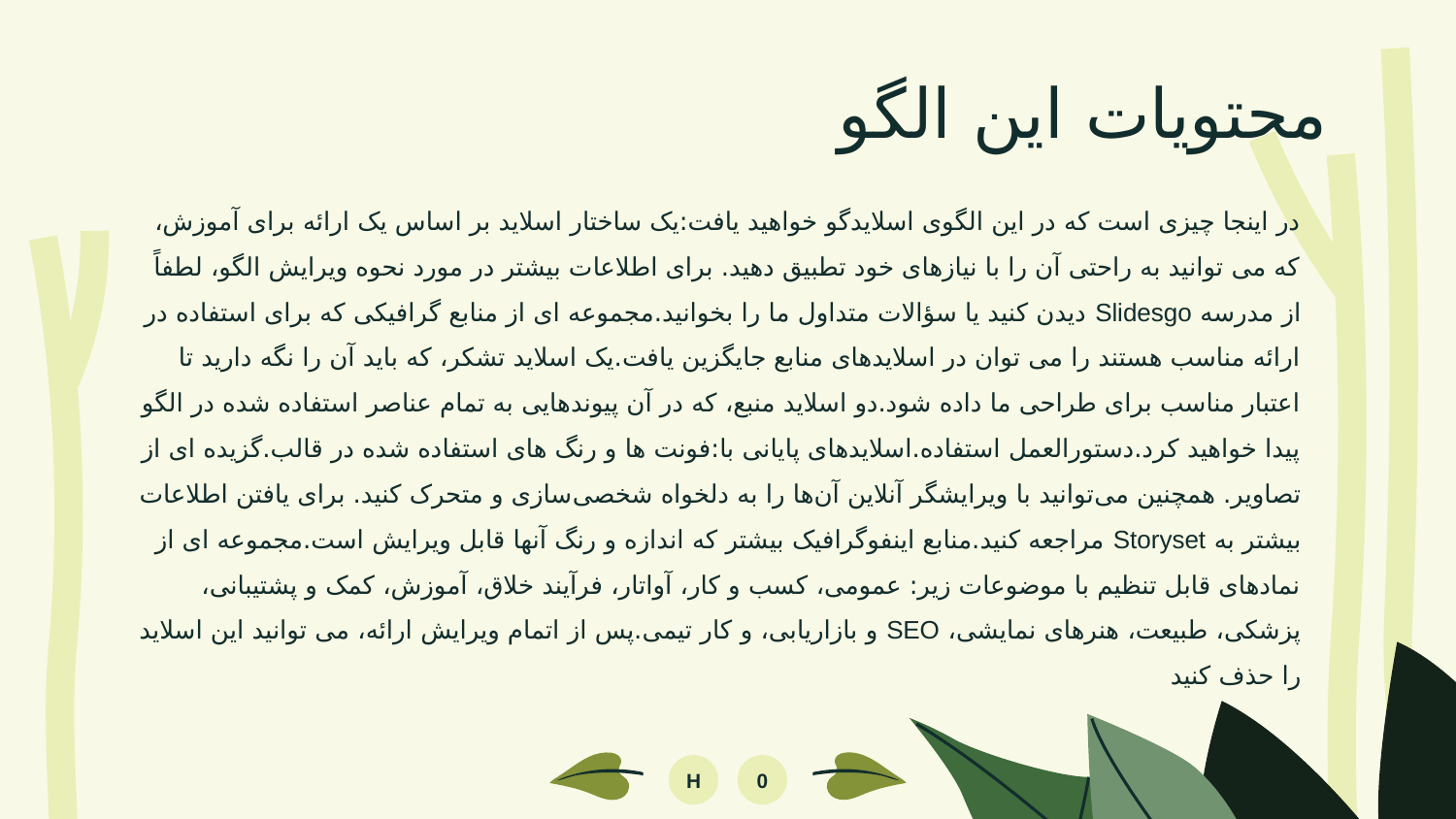

# محتویات این الگو
در اینجا چیزی است که در این الگوی اسلایدگو خواهید یافت:یک ساختار اسلاید بر اساس یک ارائه برای آموزش، که می توانید به راحتی آن را با نیازهای خود تطبیق دهید. برای اطلاعات بیشتر در مورد نحوه ویرایش الگو، لطفاً از مدرسه Slidesgo دیدن کنید یا سؤالات متداول ما را بخوانید.مجموعه ای از منابع گرافیکی که برای استفاده در ارائه مناسب هستند را می توان در اسلایدهای منابع جایگزین یافت.یک اسلاید تشکر، که باید آن را نگه دارید تا اعتبار مناسب برای طراحی ما داده شود.دو اسلاید منبع، که در آن پیوندهایی به تمام عناصر استفاده شده در الگو پیدا خواهید کرد.دستورالعمل استفاده.اسلایدهای پایانی با:فونت ها و رنگ های استفاده شده در قالب.گزیده ای از تصاویر. همچنین می‌توانید با ویرایشگر آنلاین آن‌ها را به دلخواه شخصی‌سازی و متحرک کنید. برای یافتن اطلاعات بیشتر به Storyset مراجعه کنید.منابع اینفوگرافیک بیشتر که اندازه و رنگ آنها قابل ویرایش است.مجموعه ای از نمادهای قابل تنظیم با موضوعات زیر: عمومی، کسب و کار، آواتار، فرآیند خلاق، آموزش، کمک و پشتیبانی، پزشکی، طبیعت، هنرهای نمایشی، SEO و بازاریابی، و کار تیمی.پس از اتمام ویرایش ارائه، می توانید این اسلاید را حذف کنید

H
0